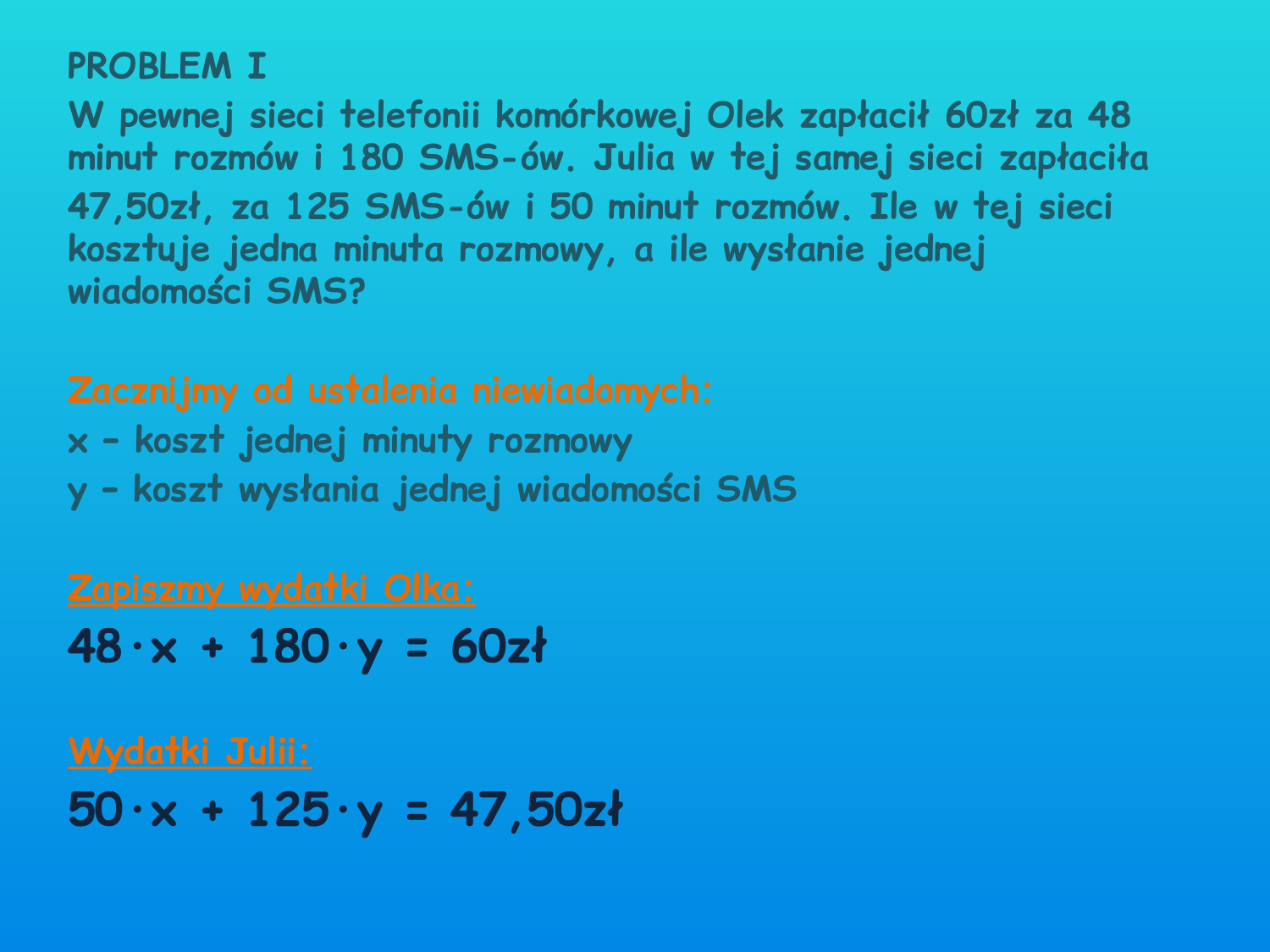

PROBLEM I
W pewnej sieci telefonii komórkowej Olek zapłacił 60zł za 48 minut rozmów i 180 SMS-ów. Julia w tej samej sieci zapłaciła
47,50zł, za 125 SMS-ów i 50 minut rozmów. Ile w tej sieci kosztuje jedna minuta rozmowy, a ile wysłanie jednej wiadomości SMS?

Zacznijmy od ustalenia niewiadomych:
x – koszt jednej minuty rozmowy
y – koszt wysłania jednej wiadomości SMS

Zapiszmy wydatki Olka:
48∙x + 180∙y = 60zł

Wydatki Julii:
50∙x + 125∙y = 47,50zł